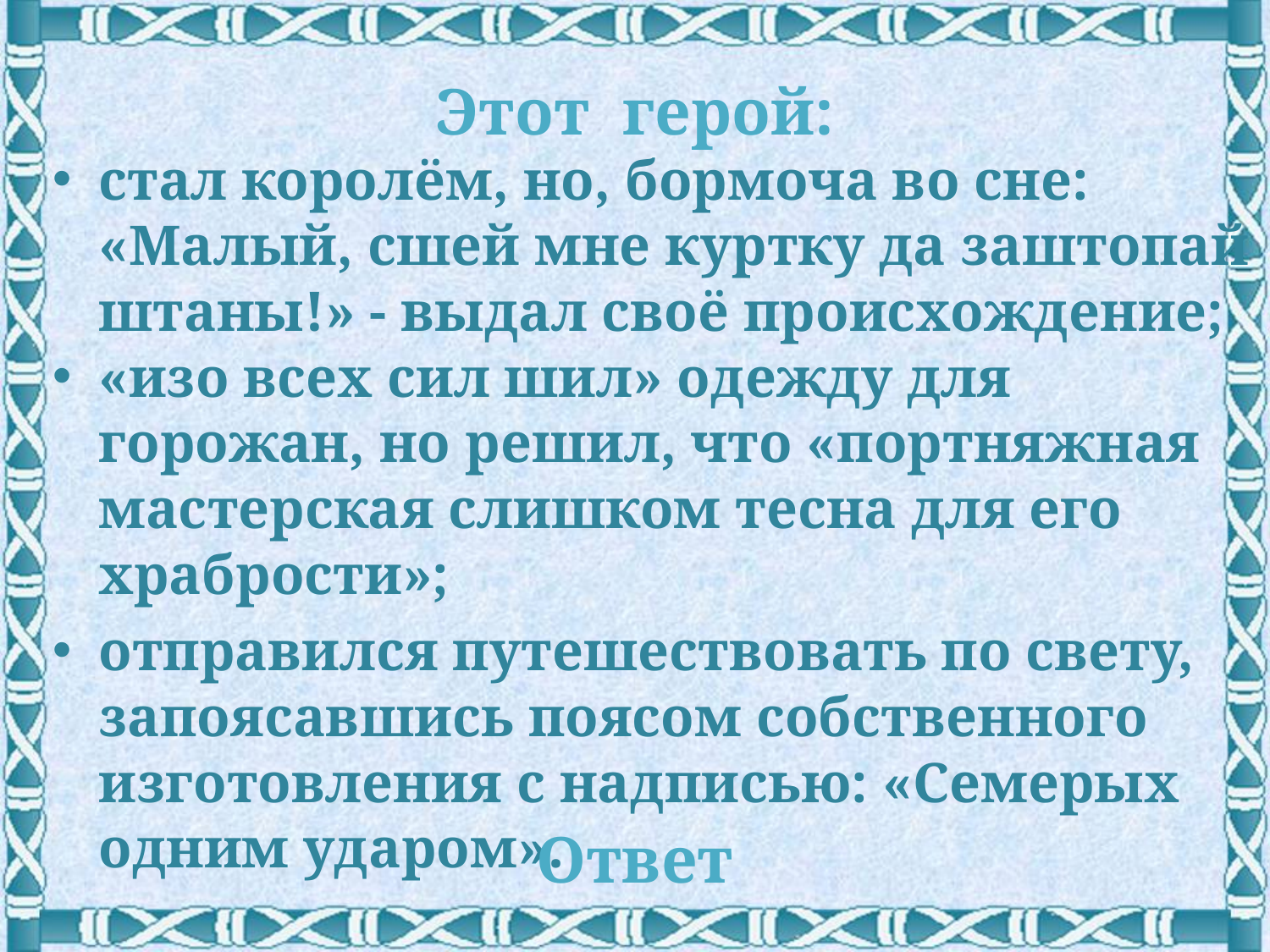

Этот  герой:
стал королём, но, бормоча во сне: «Малый, сшей мне куртку да заштопай штаны!» - выдал своё происхождение;
«изо всех сил шил» одежду для горожан, но решил, что «портняжная мастерская слишком тесна для его храбрости»;
отправился путешествовать по свету, запоясавшись поясом собственного изготовления с надписью: «Семерых одним ударом».

Ответ